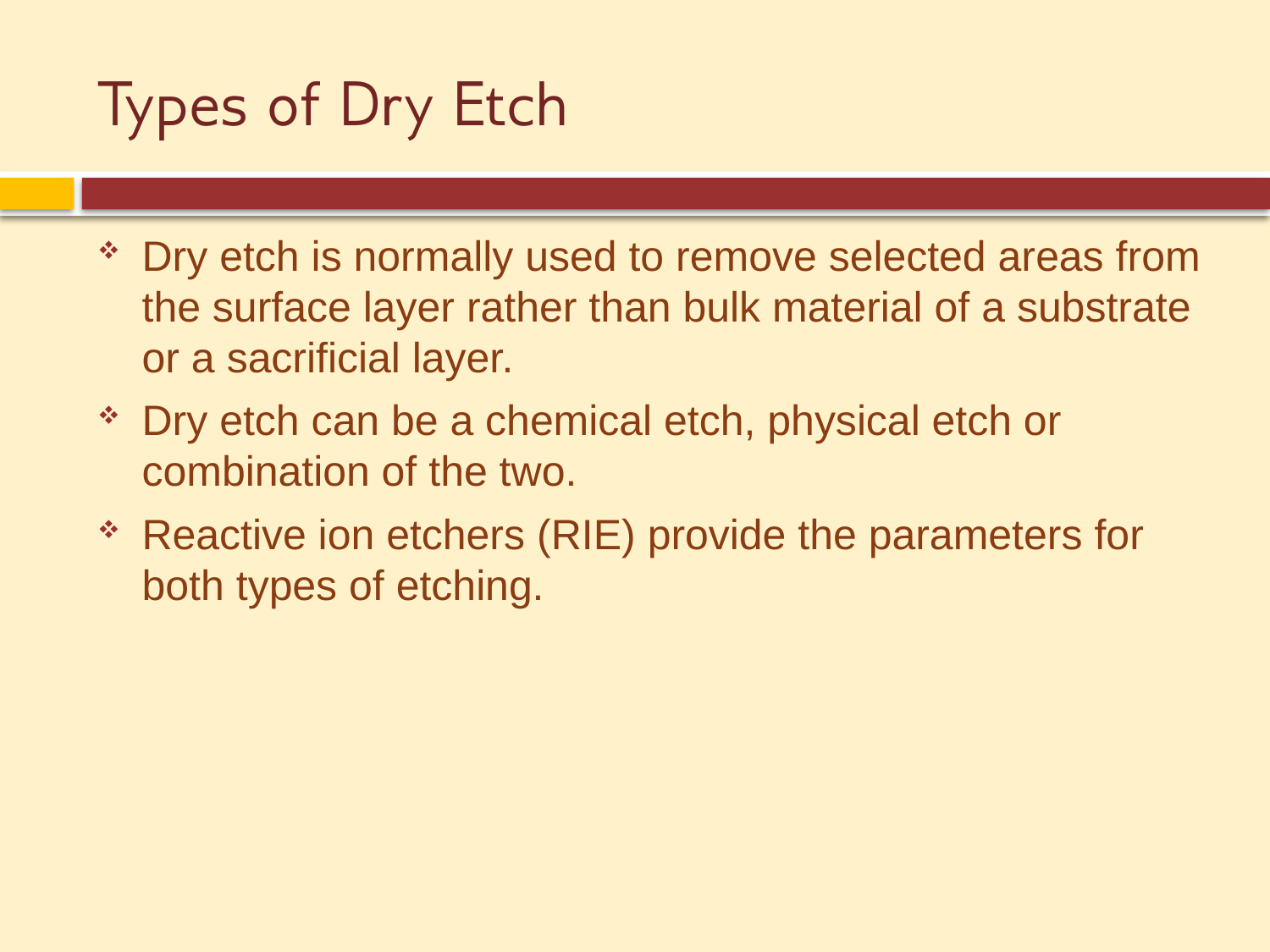

# Types of Dry Etch
Dry etch is normally used to remove selected areas from the surface layer rather than bulk material of a substrate or a sacrificial layer.
Dry etch can be a chemical etch, physical etch or combination of the two.
Reactive ion etchers (RIE) provide the parameters for both types of etching.